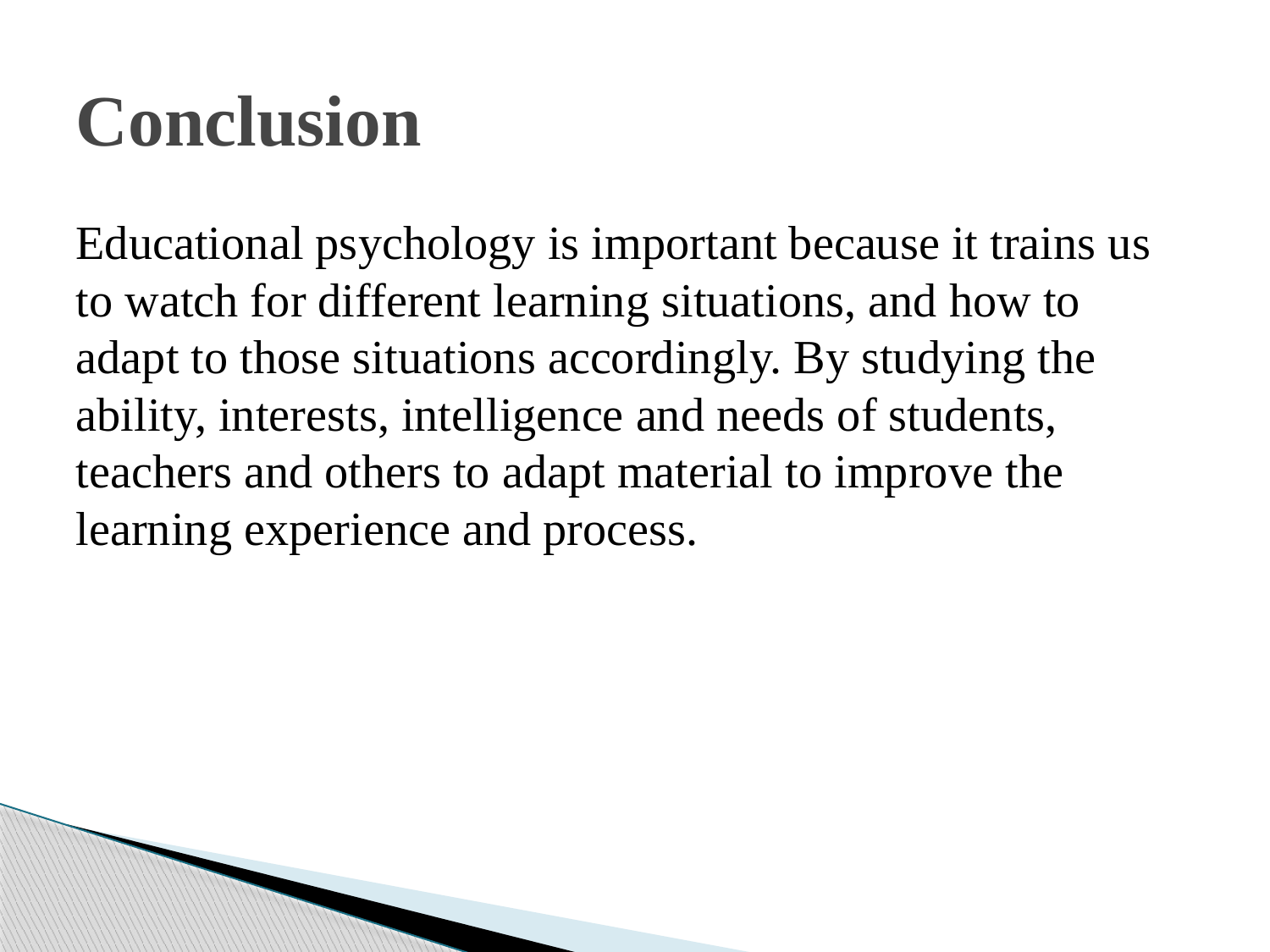

# Conclusion
Educational psychology is important because it trains us to watch for different learning situations, and how to adapt to those situations accordingly. By studying the ability, interests, intelligence and needs of students, teachers and others to adapt material to improve the learning experience and process.